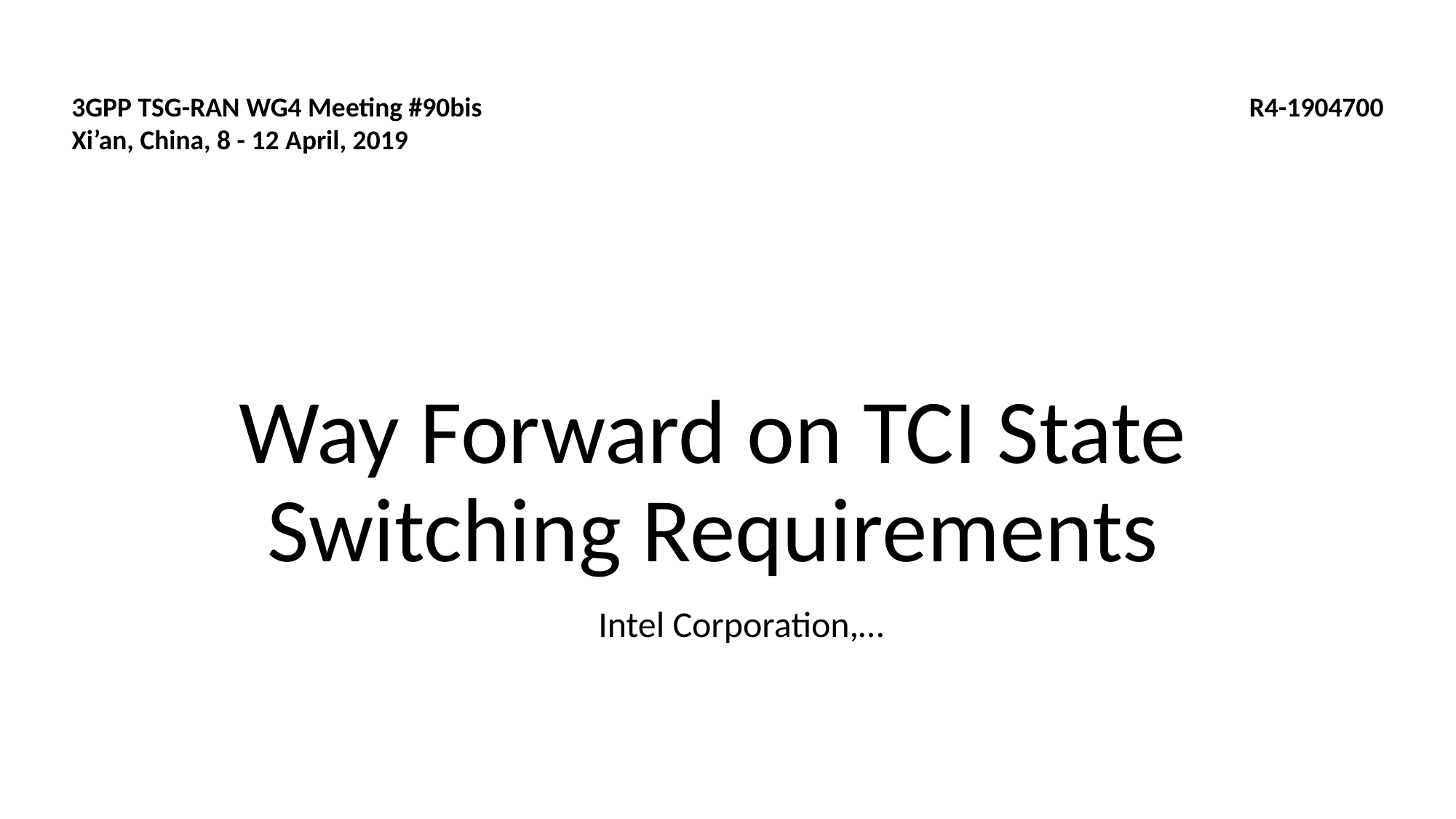

3GPP TSG-RAN WG4 Meeting #90bis 							              R4-1904700
Xi’an, China, 8 - 12 April, 2019
# Way Forward on TCI State Switching Requirements
Intel Corporation,…